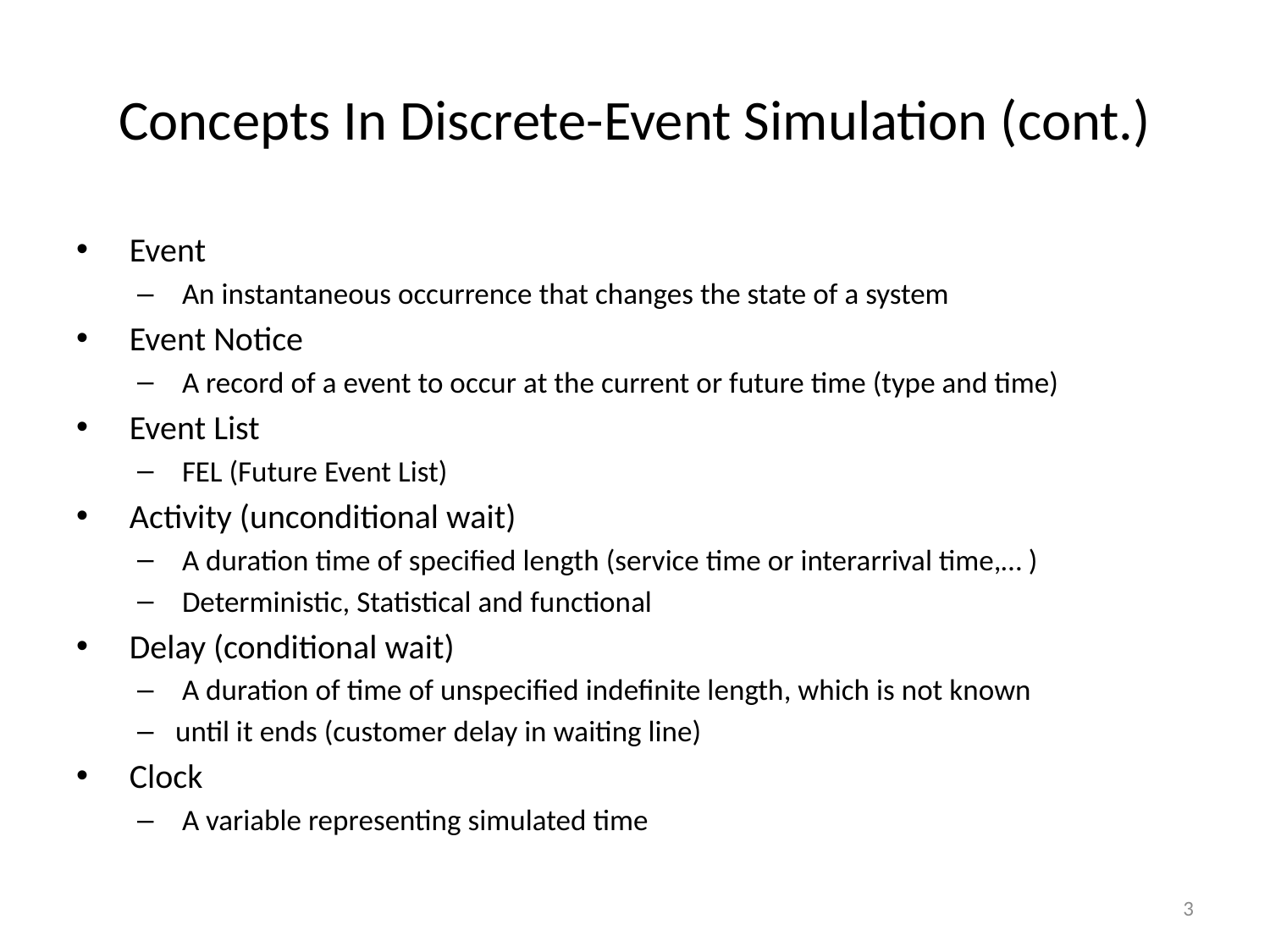

# Concepts In Discrete-Event Simulation (cont.)
 Event
 An instantaneous occurrence that changes the state of a system
 Event Notice
 A record of a event to occur at the current or future time (type and time)
 Event List
 FEL (Future Event List)
 Activity (unconditional wait)
 A duration time of specified length (service time or interarrival time,… )
 Deterministic, Statistical and functional
 Delay (conditional wait)
 A duration of time of unspecified indefinite length, which is not known
until it ends (customer delay in waiting line)
 Clock
 A variable representing simulated time
3